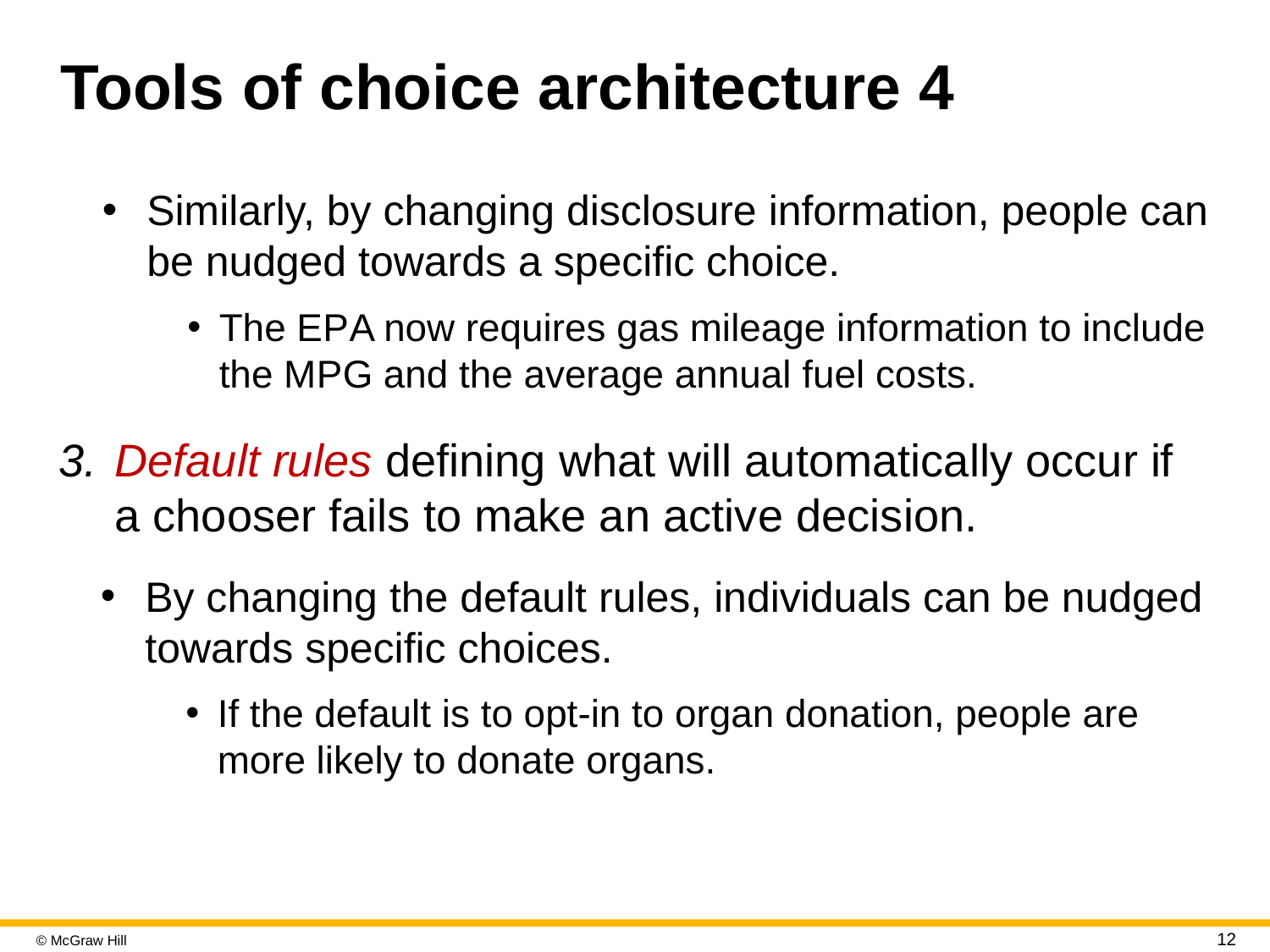

# Tools of choice architecture 4
Similarly, by changing disclosure information, people can be nudged towards a specific choice.
The E P A now requires gas mileage information to include the M P G and the average annual fuel costs.
Default rules defining what will automatically occur if a chooser fails to make an active decision.
By changing the default rules, individuals can be nudged towards specific choices.
If the default is to opt-in to organ donation, people are more likely to donate organs.